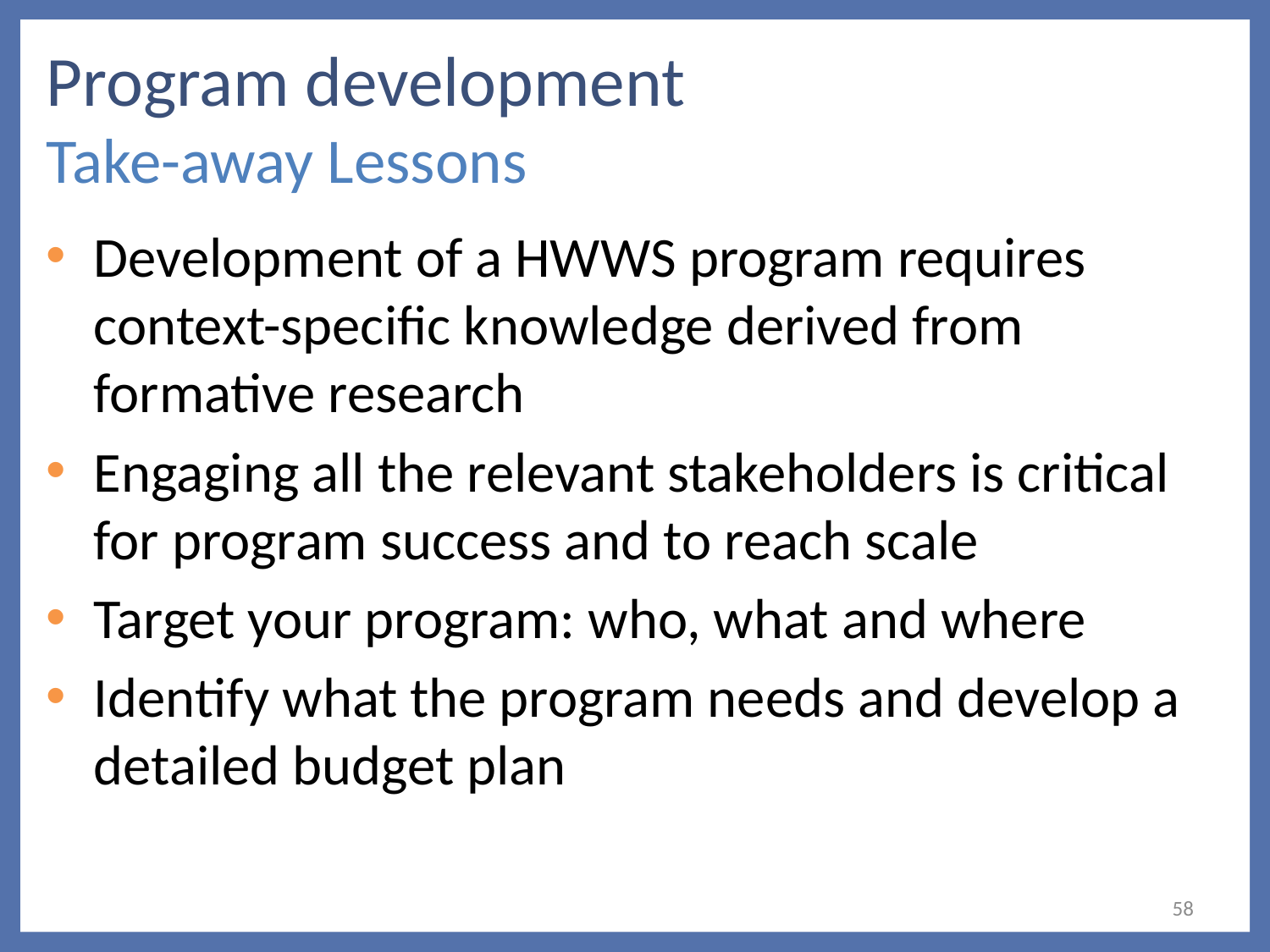

# Program development Take-away Lessons

Development of a HWWS program requires context-specific knowledge derived from formative research
Engaging all the relevant stakeholders is critical for program success and to reach scale
Target your program: who, what and where
Identify what the program needs and develop a detailed budget plan

58